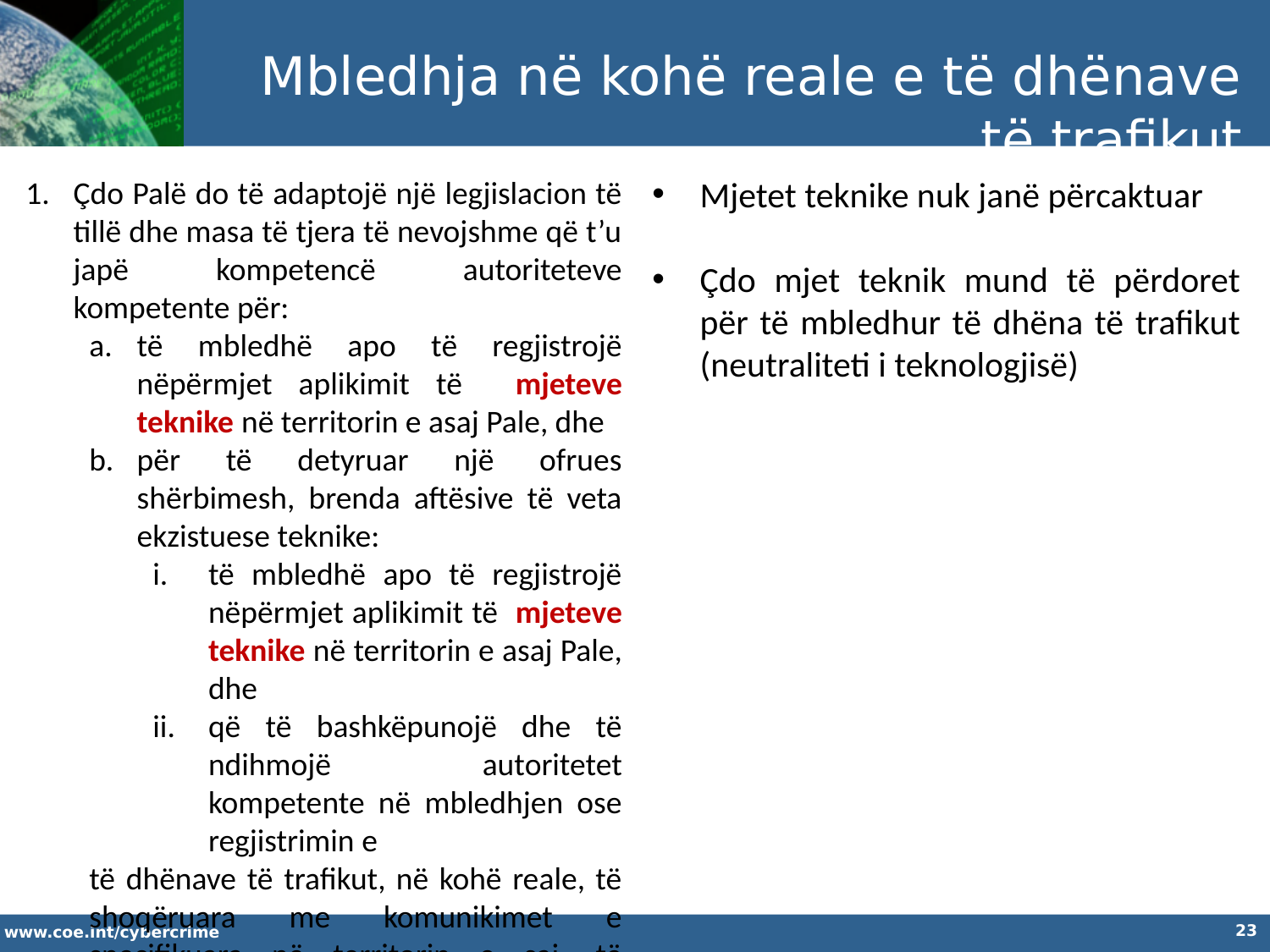

Mbledhja në kohë reale e të dhënave të trafikut
Çdo Palë do të adaptojë një legjislacion të tillë dhe masa të tjera të nevojshme që t’u japë kompetencë autoriteteve kompetente për:
të mbledhë apo të regjistrojë nëpërmjet aplikimit të  mjeteve teknike në territorin e asaj Pale, dhe
për të detyruar një ofrues shërbimesh, brenda aftësive të veta ekzistuese teknike:
të mbledhë apo të regjistrojë nëpërmjet aplikimit të  mjeteve teknike në territorin e asaj Pale, dhe
që të bashkëpunojë dhe të ndihmojë autoritetet kompetente në mbledhjen ose regjistrimin e
të dhënave të trafikut, në kohë reale, të shoqëruara me komunikimet e specifikuara në territorin e saj, të transmetuara nëpërmjet një sistemi kompjuterik.
Mjetet teknike nuk janë përcaktuar

Çdo mjet teknik mund të përdoret për të mbledhur të dhëna të trafikut (neutraliteti i teknologjisë)